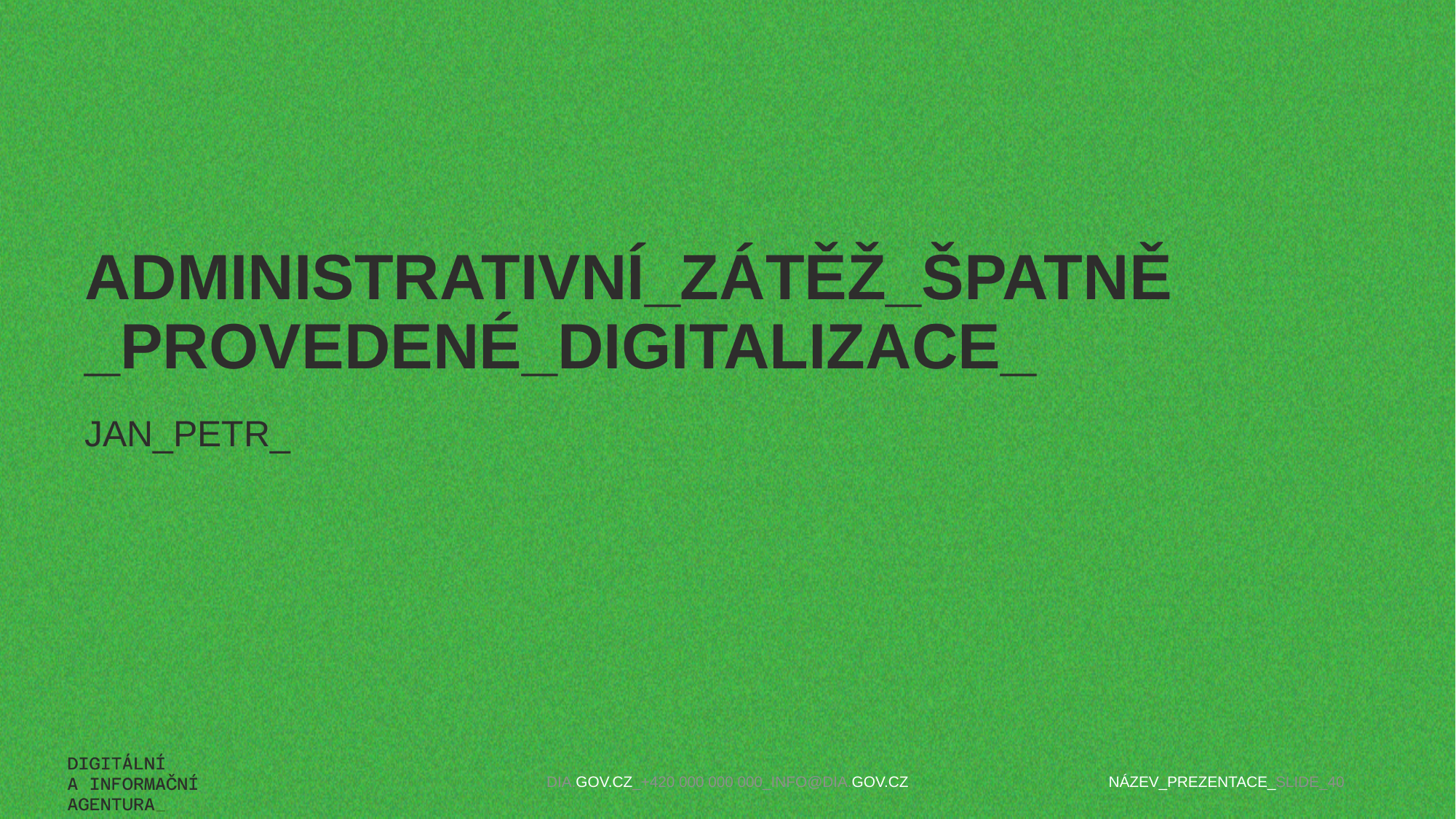

# Administrativní_zátěž_špatně_provedené_digitalizace_
JAN_PETR_
DIA.GOV.CZ_+420 000 000 000_INFO@DIA.GOV.CZ
NÁZEV_PREZENTACE_SLIDE_40